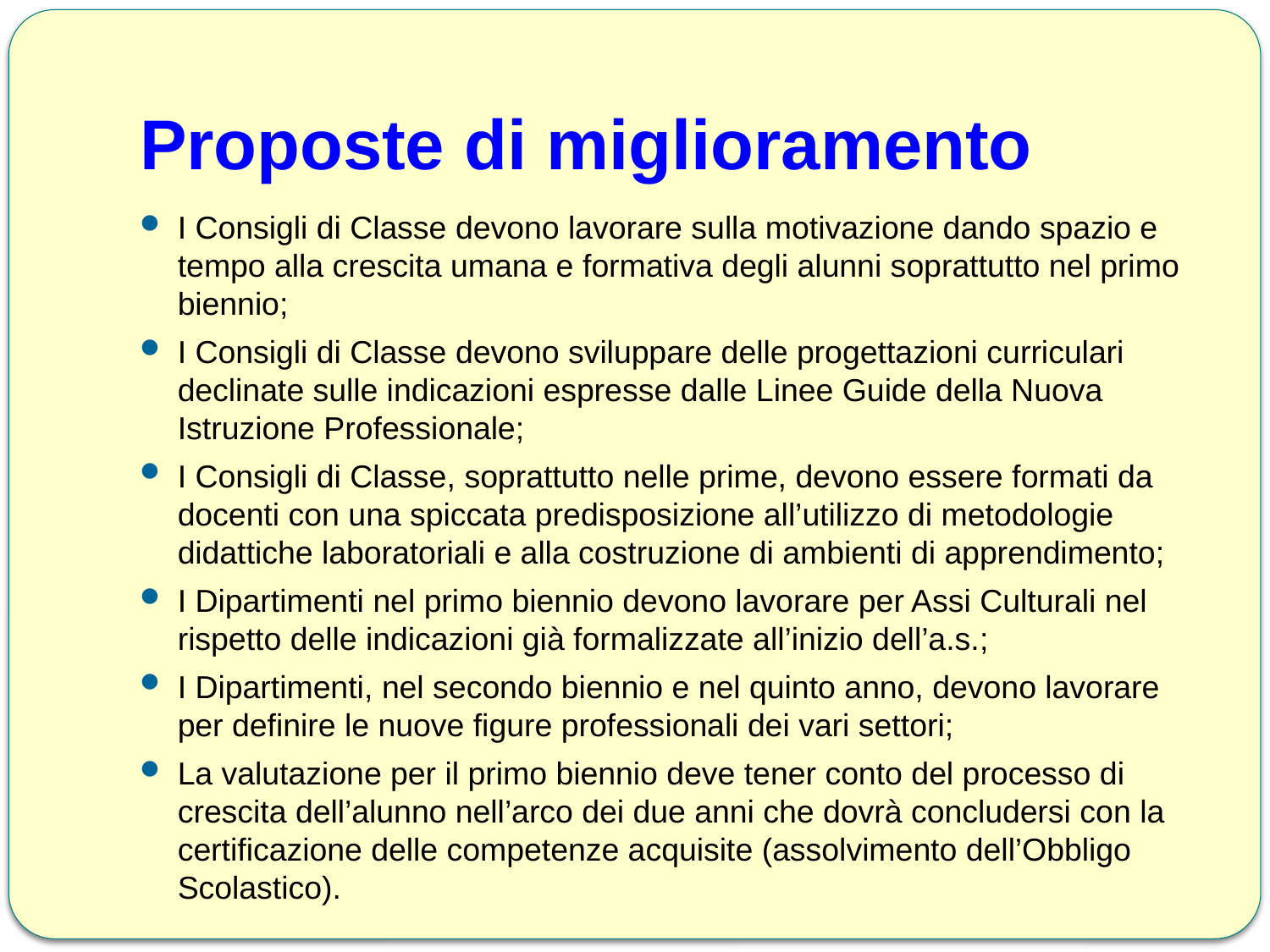

# Proposte di miglioramento
I Consigli di Classe devono lavorare sulla motivazione dando spazio e tempo alla crescita umana e formativa degli alunni soprattutto nel primo biennio;
I Consigli di Classe devono sviluppare delle progettazioni curriculari declinate sulle indicazioni espresse dalle Linee Guide della Nuova Istruzione Professionale;
I Consigli di Classe, soprattutto nelle prime, devono essere formati da docenti con una spiccata predisposizione all’utilizzo di metodologie didattiche laboratoriali e alla costruzione di ambienti di apprendimento;
I Dipartimenti nel primo biennio devono lavorare per Assi Culturali nel rispetto delle indicazioni già formalizzate all’inizio dell’a.s.;
I Dipartimenti, nel secondo biennio e nel quinto anno, devono lavorare per definire le nuove figure professionali dei vari settori;
La valutazione per il primo biennio deve tener conto del processo di crescita dell’alunno nell’arco dei due anni che dovrà concludersi con la certificazione delle competenze acquisite (assolvimento dell’Obbligo Scolastico).